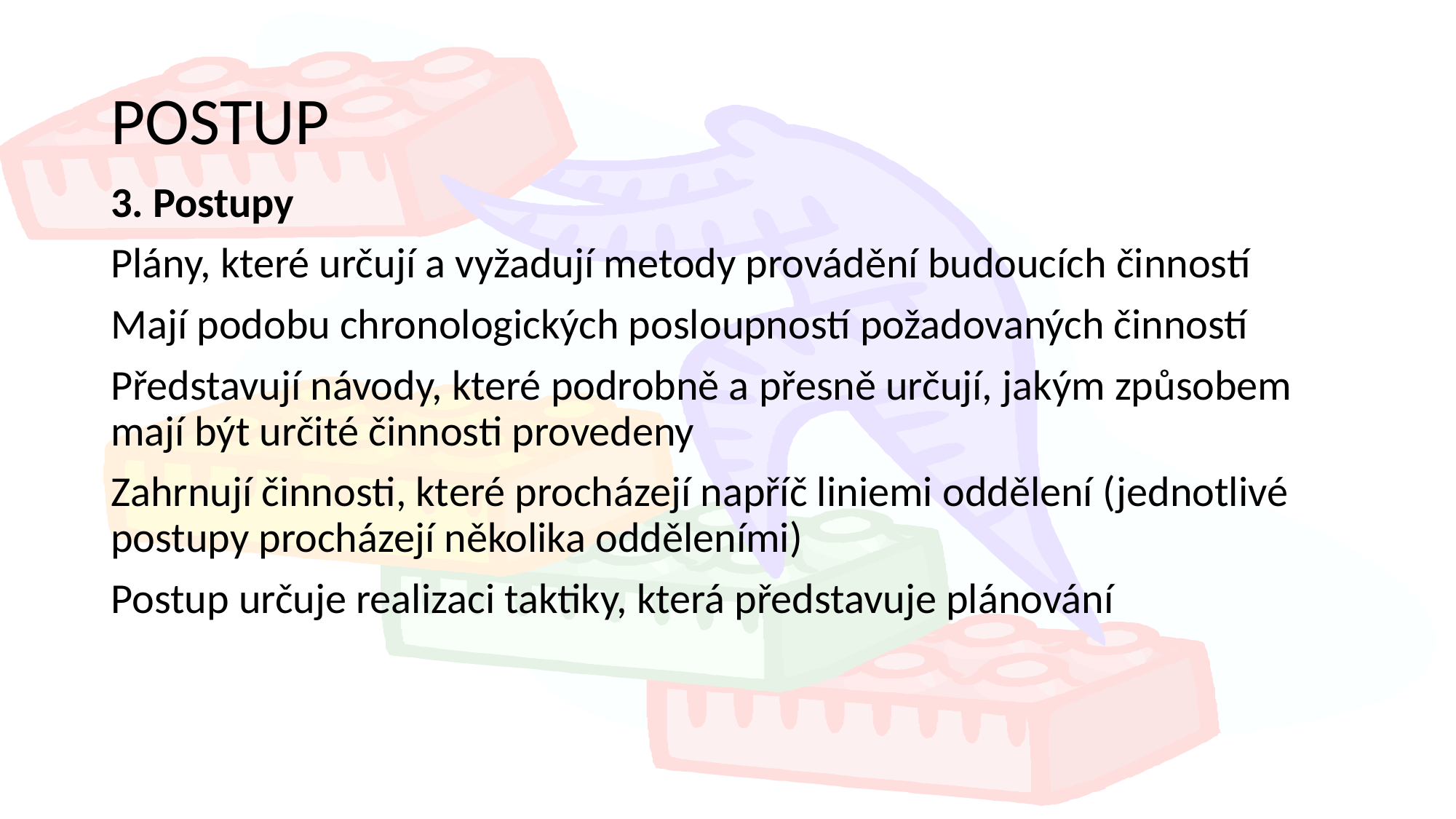

# POSTUP
3. Postupy
Plány, které určují a vyžadují metody provádění budoucích činností
Mají podobu chronologických posloupností požadovaných činností
Představují návody, které podrobně a přesně určují, jakým způsobem mají být určité činnosti provedeny
Zahrnují činnosti, které procházejí napříč liniemi oddělení (jednotlivé postupy procházejí několika odděleními)
Postup určuje realizaci taktiky, která představuje plánování